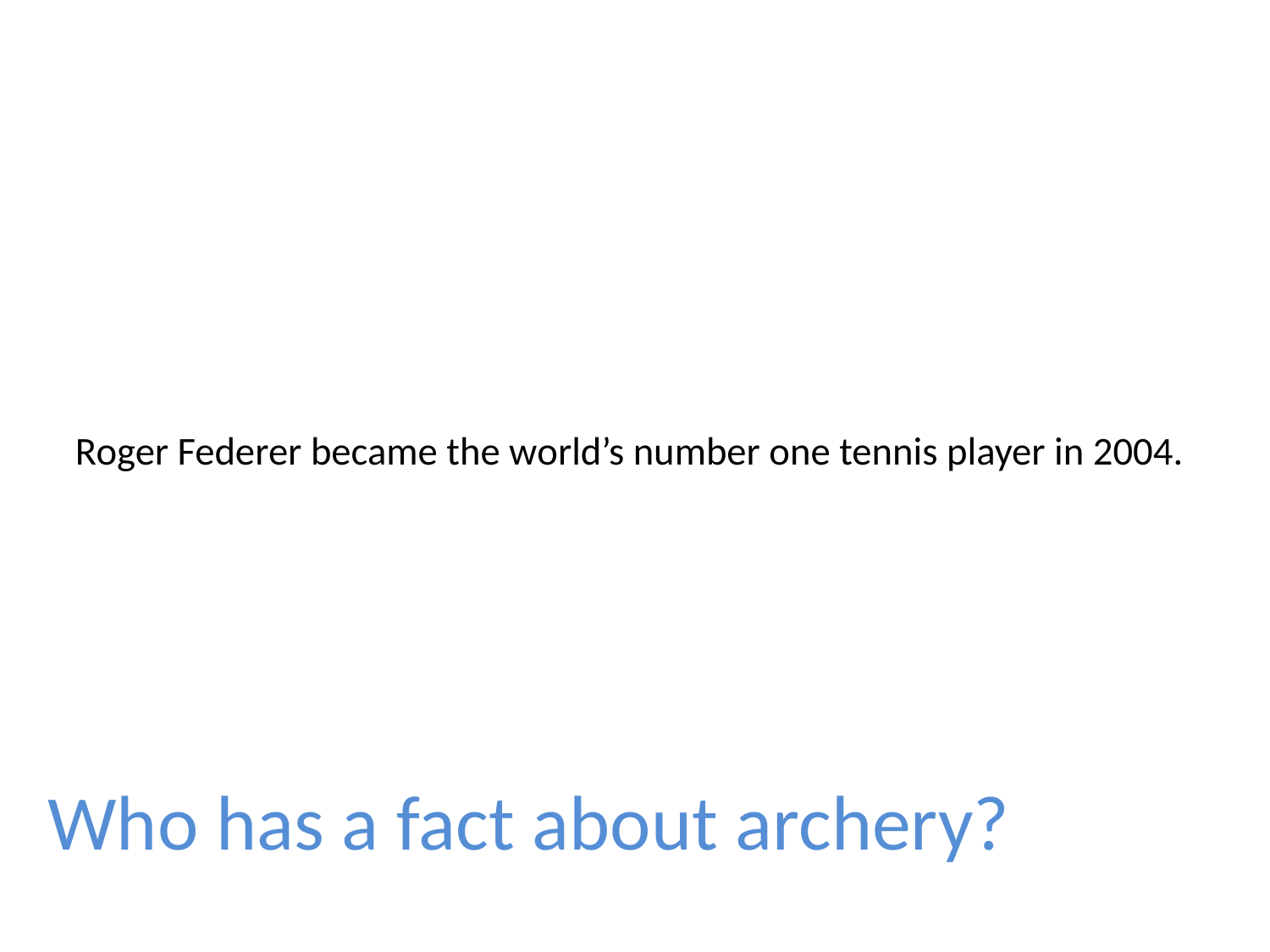

# Roger Federer became the world’s number one tennis player in 2004.
Who has a fact about archery?